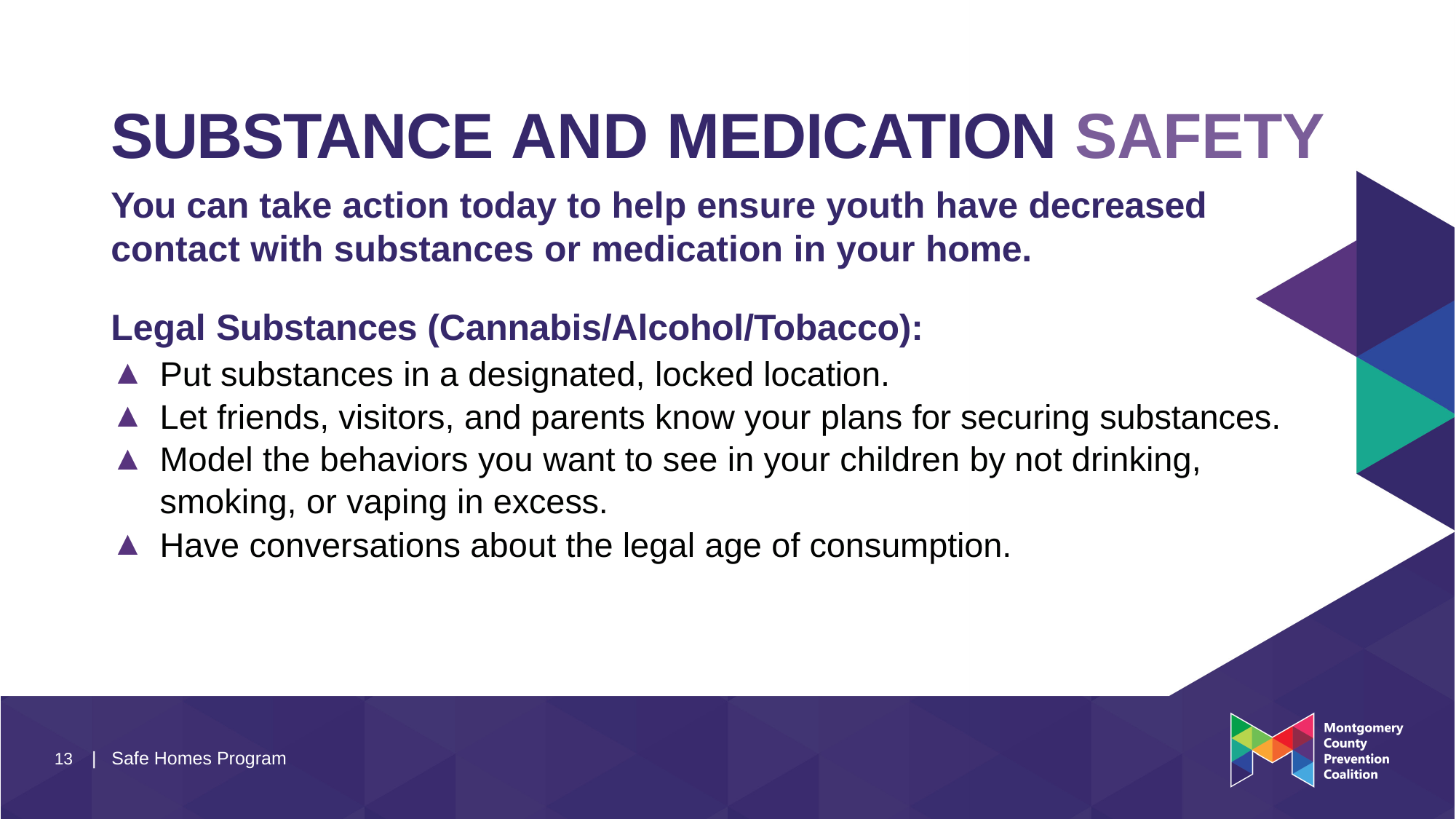

# SUBSTANCE AND MEDICATION SAFETY
You can take action today to help ensure youth have decreased contact with substances or medication in your home.
Legal Substances (Cannabis/Alcohol/Tobacco):
Put substances in a designated, locked location.
Let friends, visitors, and parents know your plans for securing substances.
Model the behaviors you want to see in your children by not drinking, smoking, or vaping in excess.
Have conversations about the legal age of consumption.